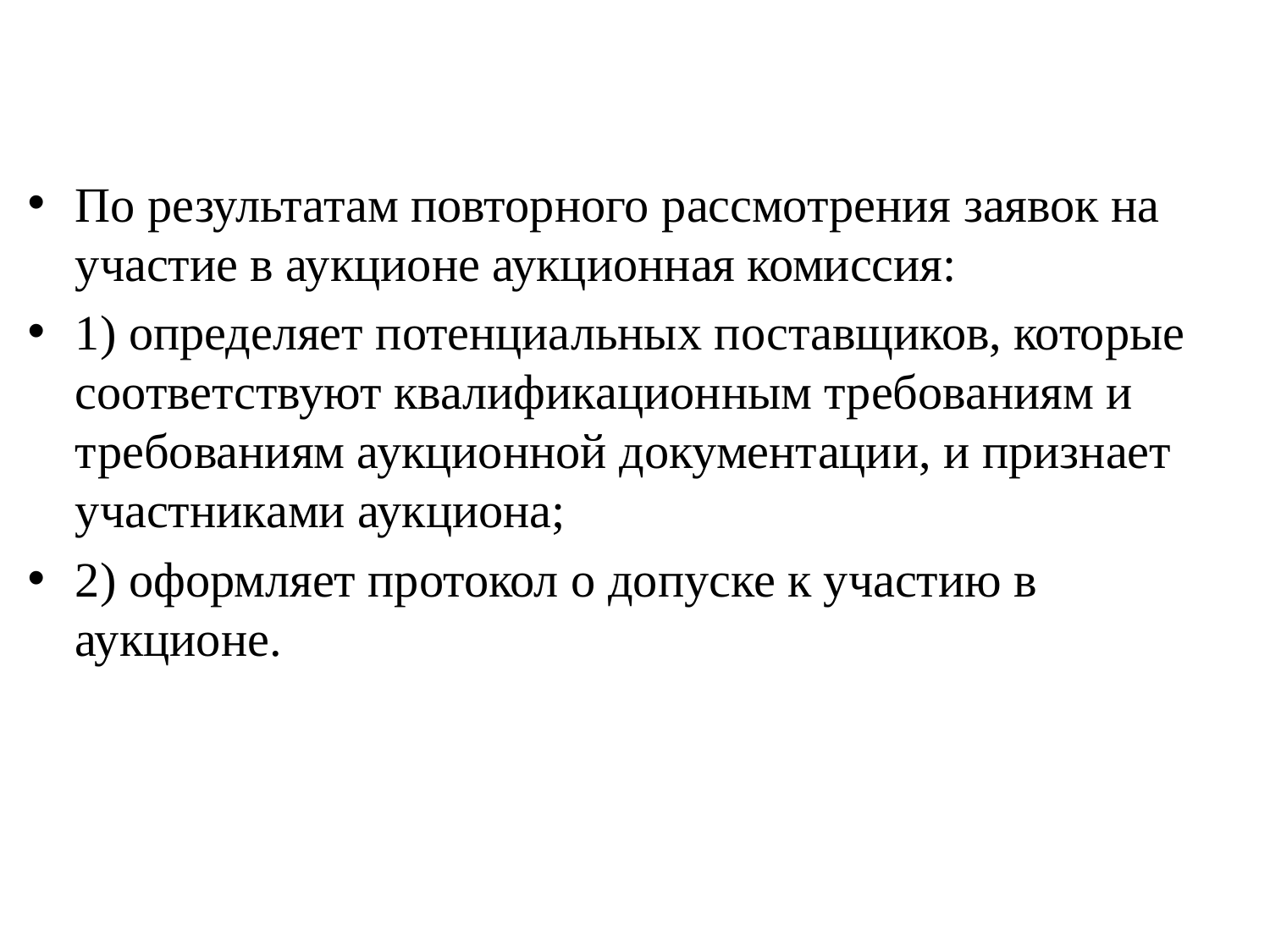

По результатам повторного рассмотрения заявок на участие в аукционе аукционная комиссия:
1) определяет потенциальных поставщиков, которые соответствуют квалификационным требованиям и требованиям аукционной документации, и признает участниками аукциона;
2) оформляет протокол о допуске к участию в аукционе.